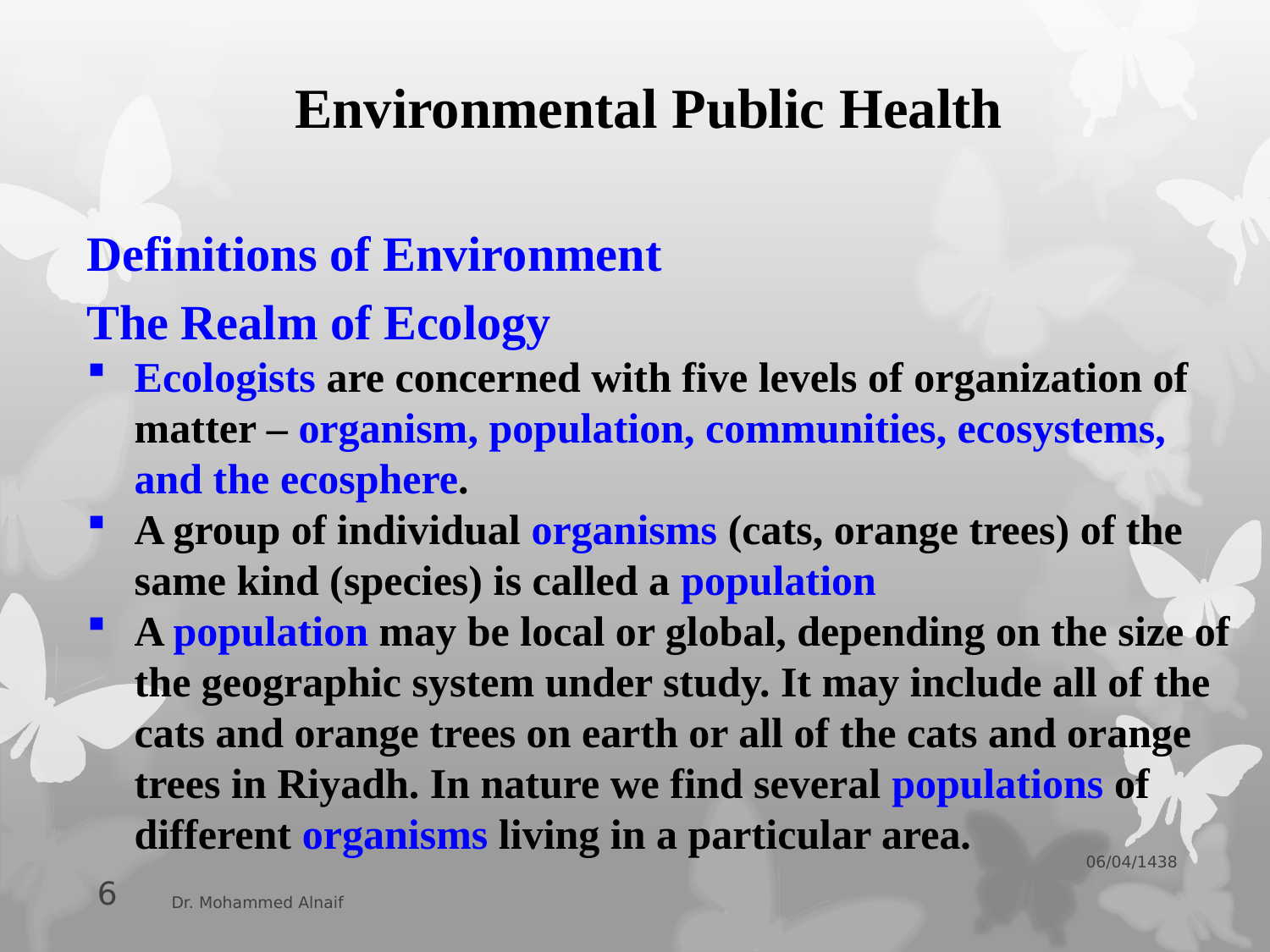

# Environmental Public Health
Definitions of Environment
The Realm of Ecology
Ecologists are concerned with five levels of organization of matter – organism, population, communities, ecosystems, and the ecosphere.
A group of individual organisms (cats, orange trees) of the same kind (species) is called a population
A population may be local or global, depending on the size of the geographic system under study. It may include all of the cats and orange trees on earth or all of the cats and orange trees in Riyadh. In nature we find several populations of different organisms living in a particular area.
06/04/1438
6
Dr. Mohammed Alnaif